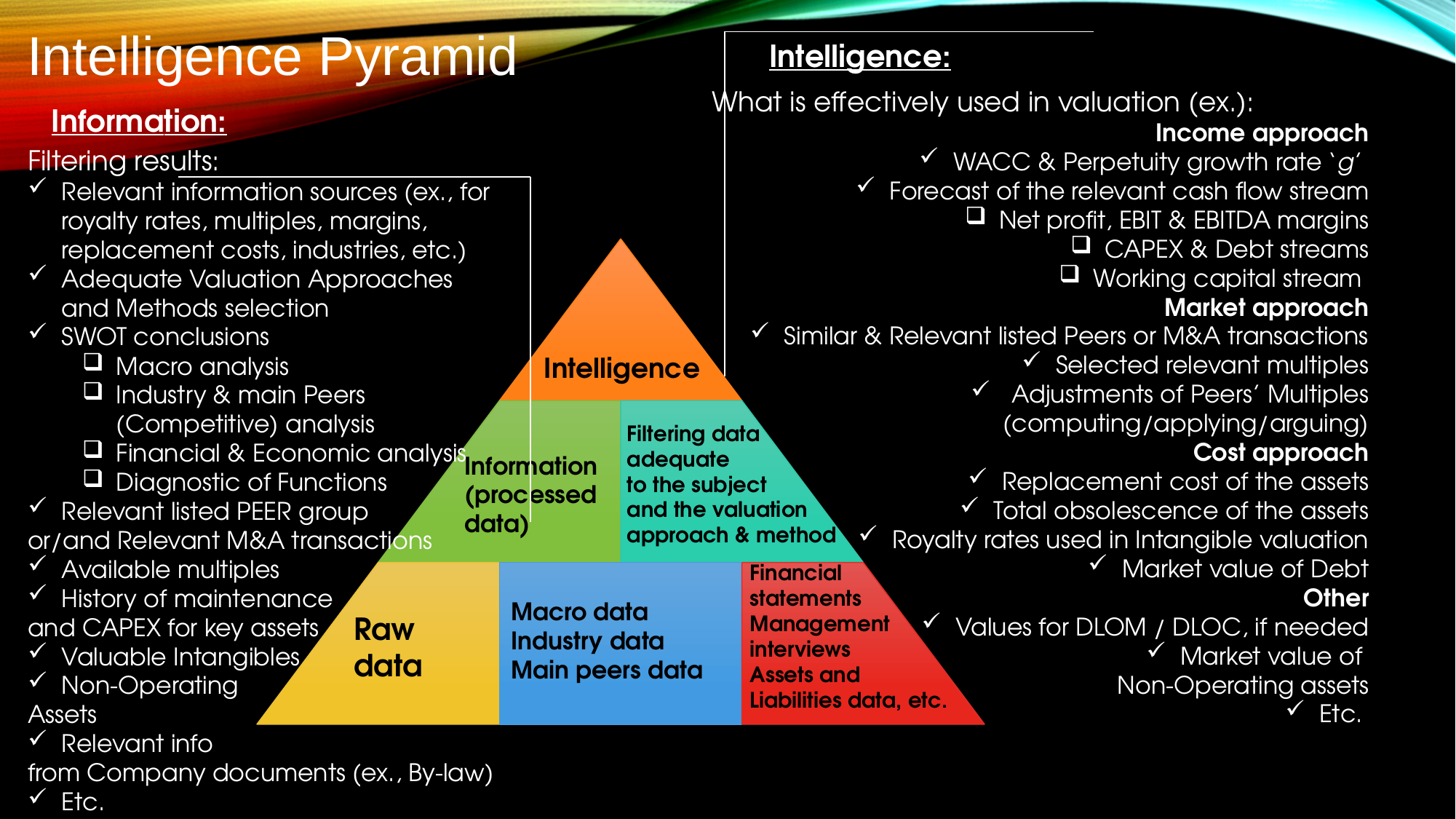

# Intelligence Pyramid
Intelligence:
What is effectively used in valuation (ex.):
Income approach
WACC & Perpetuity growth rate ‘g’
Forecast of the relevant cash flow stream
Net profit, EBIT & EBITDA margins
CAPEX & Debt streams
Working capital stream
Market approach
Similar & Relevant listed Peers or M&A transactions
Selected relevant multiples
 Adjustments of Peers’ Multiples
(computing/applying/arguing)
Cost approach
Replacement cost of the assets
Total obsolescence of the assets
Royalty rates used in Intangible valuation
Market value of Debt
Other
Values for DLOM / DLOC, if needed
Market value of
Non-Operating assets
Etc.

Information:
Filtering results:
Relevant information sources (ex., for royalty rates, multiples, margins, replacement costs, industries, etc.)
Adequate Valuation Approaches and Methods selection
SWOT conclusions
Macro analysis
Industry & main Peers (Competitive) analysis
Financial & Economic analysis
Diagnostic of Functions
Relevant listed PEER group
or/and Relevant M&A transactions
Available multiples
History of maintenance
and CAPEX for key assets
Valuable Intangibles
Non-Operating
Assets
Relevant info
from Company documents (ex., By-law)
Etc.

Intelligence

Information (processed data)

Filtering data
adequate
to the subject
and the valuation approach & method
Financial statements
Management interviews
Assets and Liabilities data, etc.

Raw data

Macro data
Industry data
Main peers data